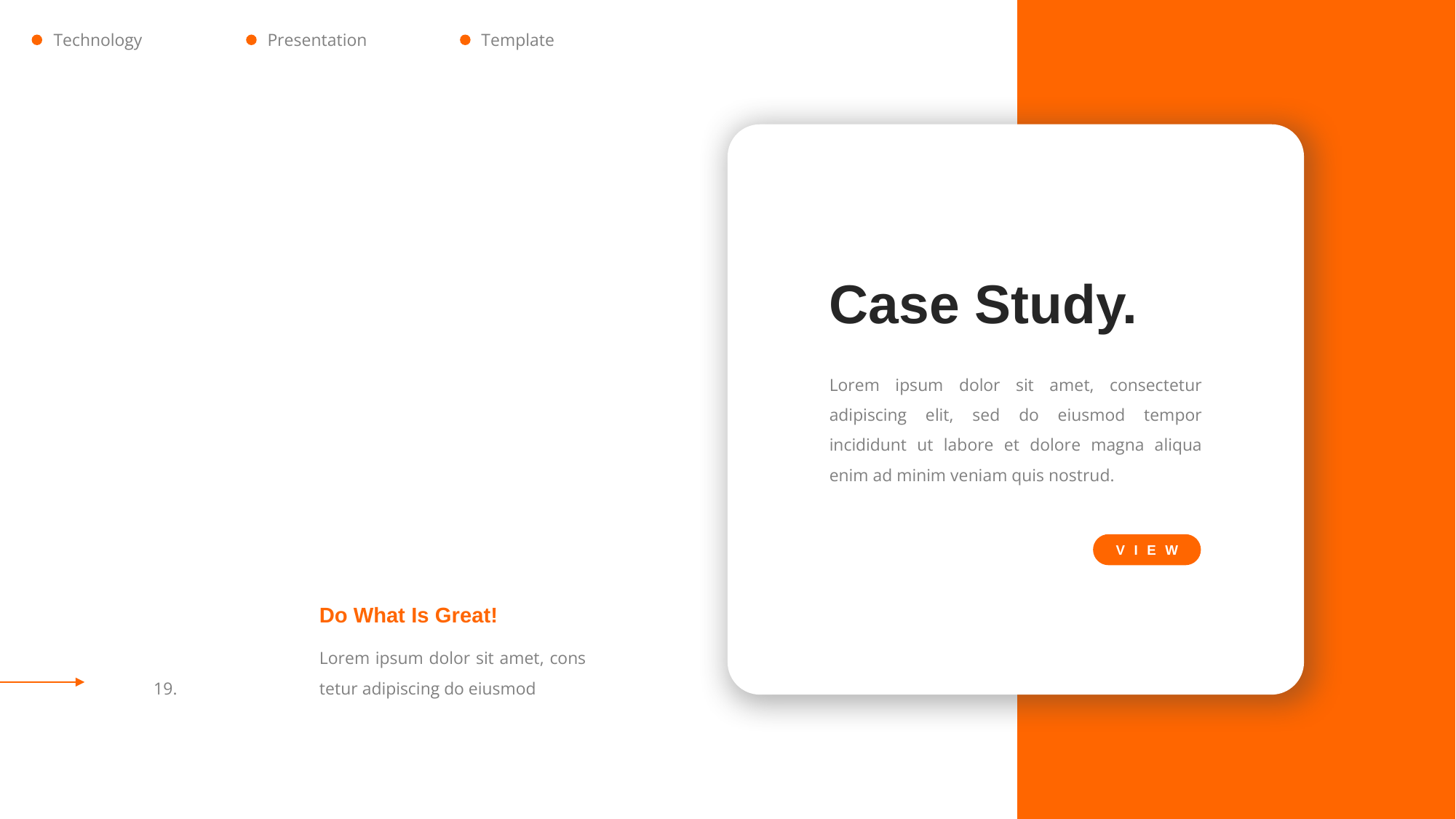

Technology
Presentation
Template

Case Study.
Lorem ipsum dolor sit amet, consectetur adipiscing elit, sed do eiusmod tempor incididunt ut labore et dolore magna aliqua enim ad minim veniam quis nostrud.
VIEW
Do What Is Great!
Lorem ipsum dolor sit amet, cons tetur adipiscing do eiusmod
19.